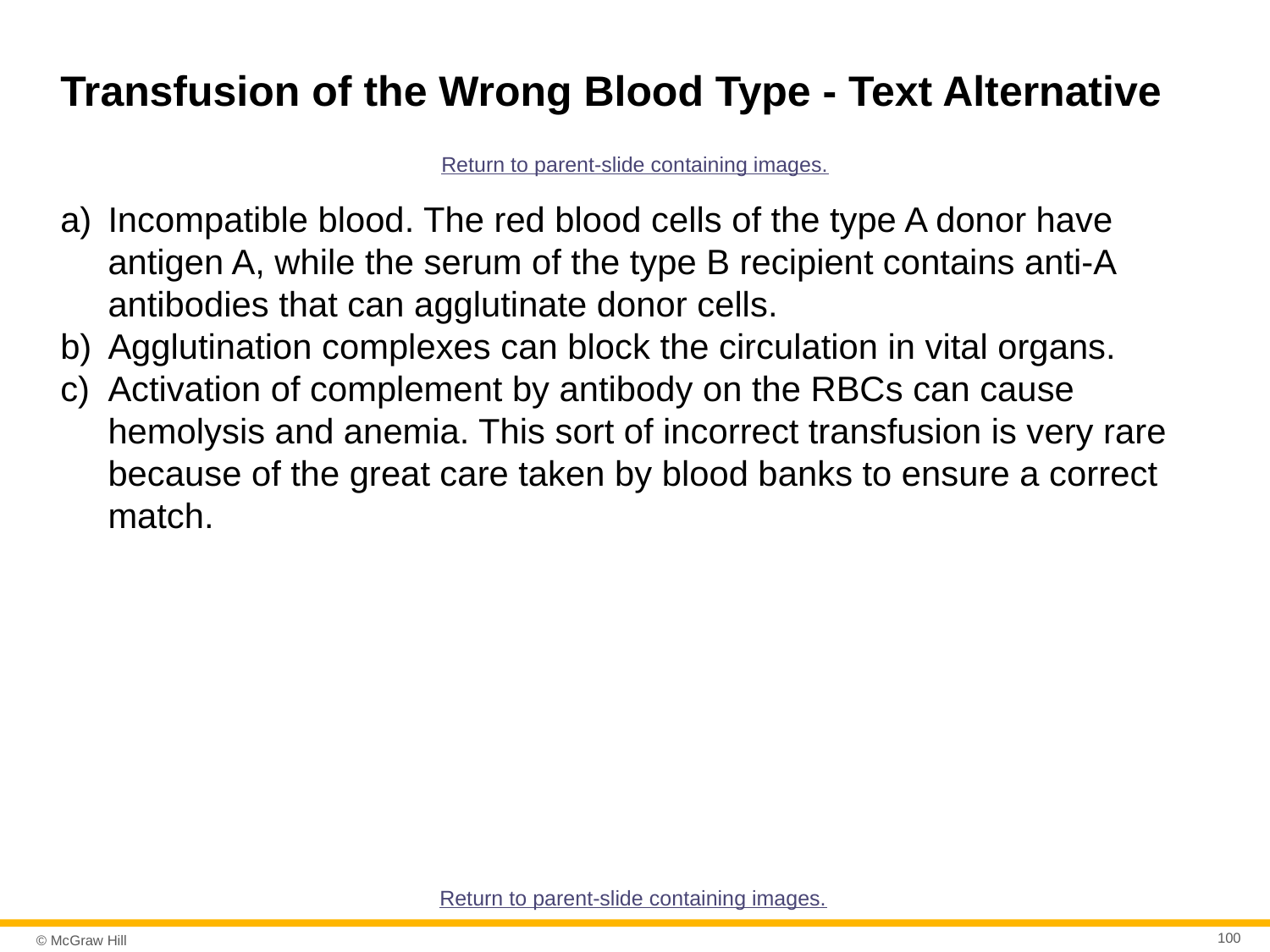

# Transfusion of the Wrong Blood Type - Text Alternative
Return to parent-slide containing images.
Incompatible blood. The red blood cells of the type A donor have antigen A, while the serum of the type B recipient contains anti-A antibodies that can agglutinate donor cells.
Agglutination complexes can block the circulation in vital organs.
Activation of complement by antibody on the RBCs can cause hemolysis and anemia. This sort of incorrect transfusion is very rare because of the great care taken by blood banks to ensure a correct match.
Return to parent-slide containing images.